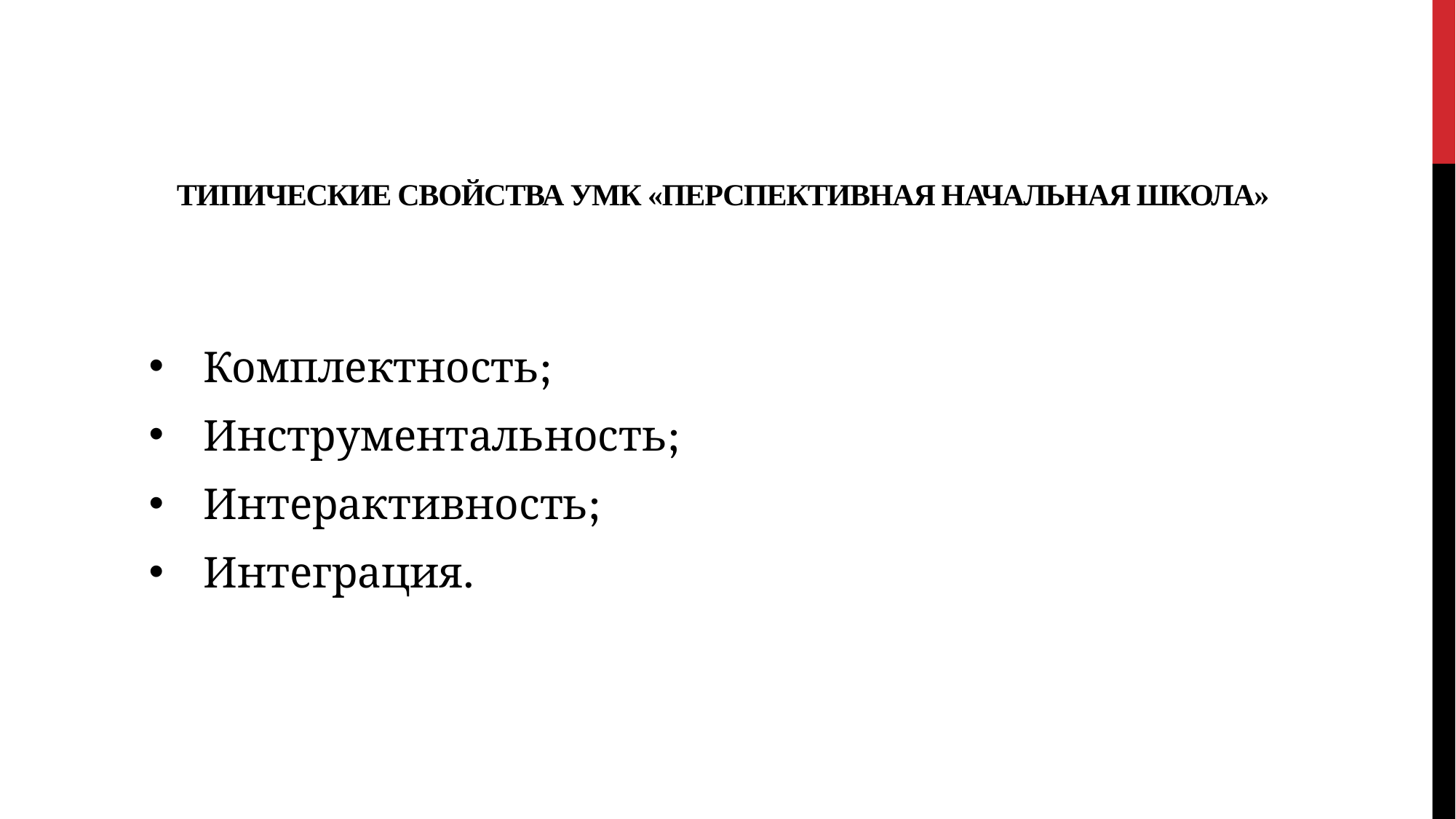

# Типические свойства УМК «Перспективная начальная школа»
Комплектность;
Инструментальность;
Интерактивность;
Интеграция.